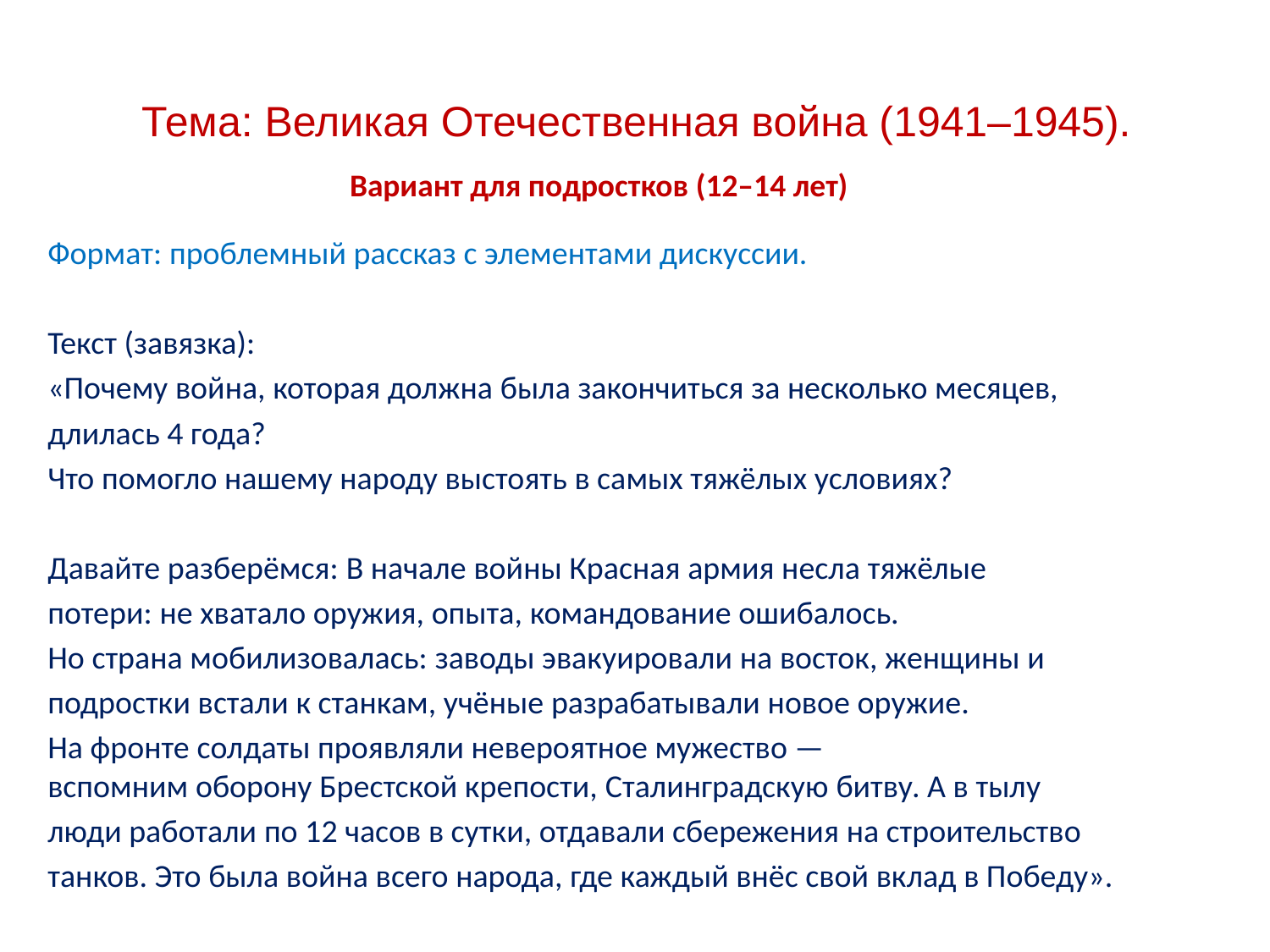

# Тема: Великая Отечественная война (1941–1945).
Вариант для подростков (12–14 лет)
Формат: проблемный рассказ с элементами дискуссии.

Текст (завязка):
«Почему война, которая должна была закончиться за несколько месяцев,
длилась 4 года?
Что помогло нашему народу выстоять в самых тяжёлых условиях?

Давайте разберёмся: В начале войны Красная армия несла тяжёлые
потери: не хватало оружия, опыта, командование ошибалось.
Но страна мобилизовалась: заводы эвакуировали на восток, женщины и
подростки встали к станкам, учёные разрабатывали новое оружие.
На фронте солдаты проявляли невероятное мужество — вспомним оборону Брестской крепости, Сталинградскую битву. А в тылу
люди работали по 12 часов в сутки, отдавали сбережения на строительство
танков. Это была война всего народа, где каждый внёс свой вклад в Победу».